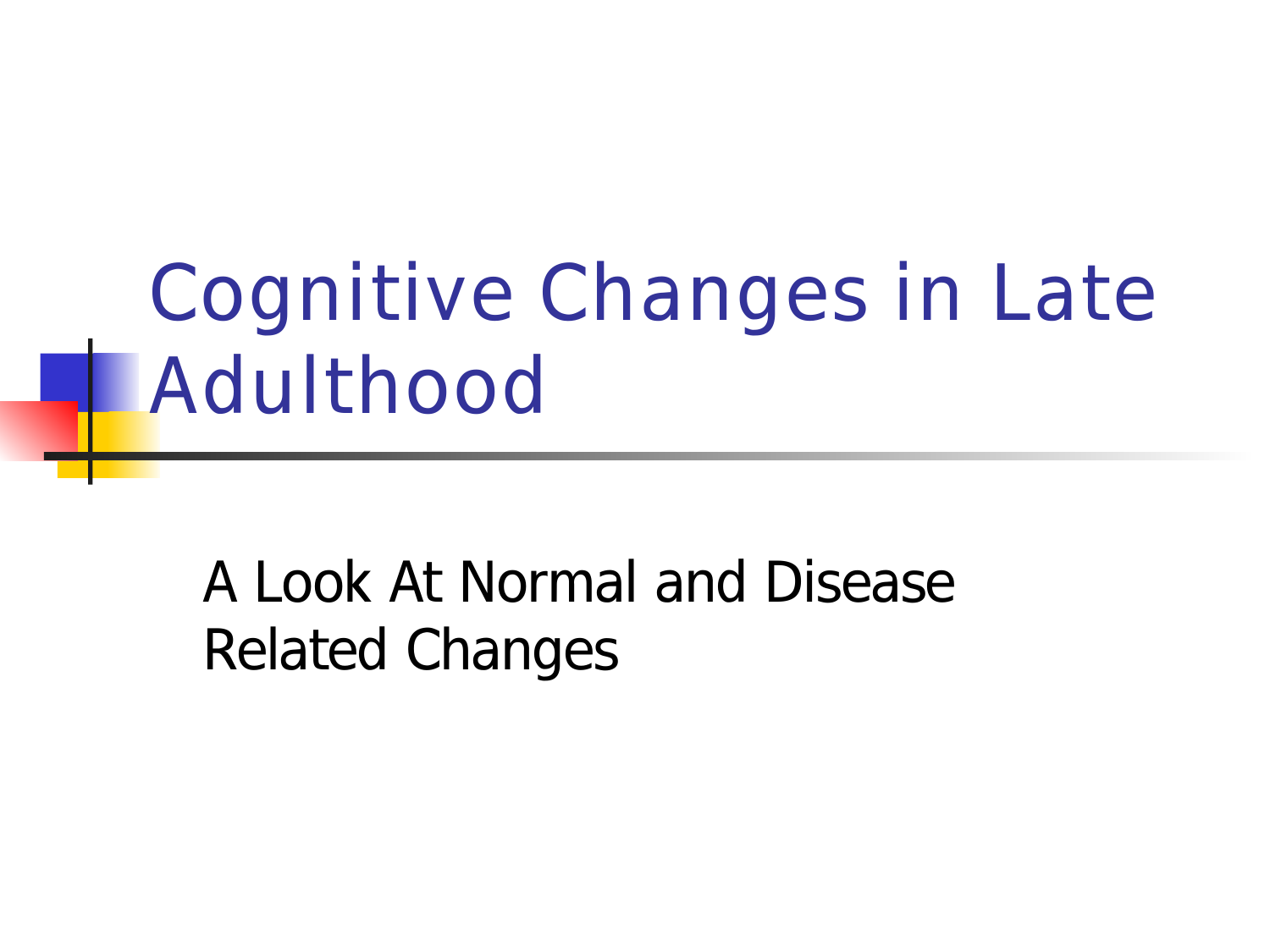

# Cognitive Changes in Late Adulthood
A Look At Normal and Disease Related Changes